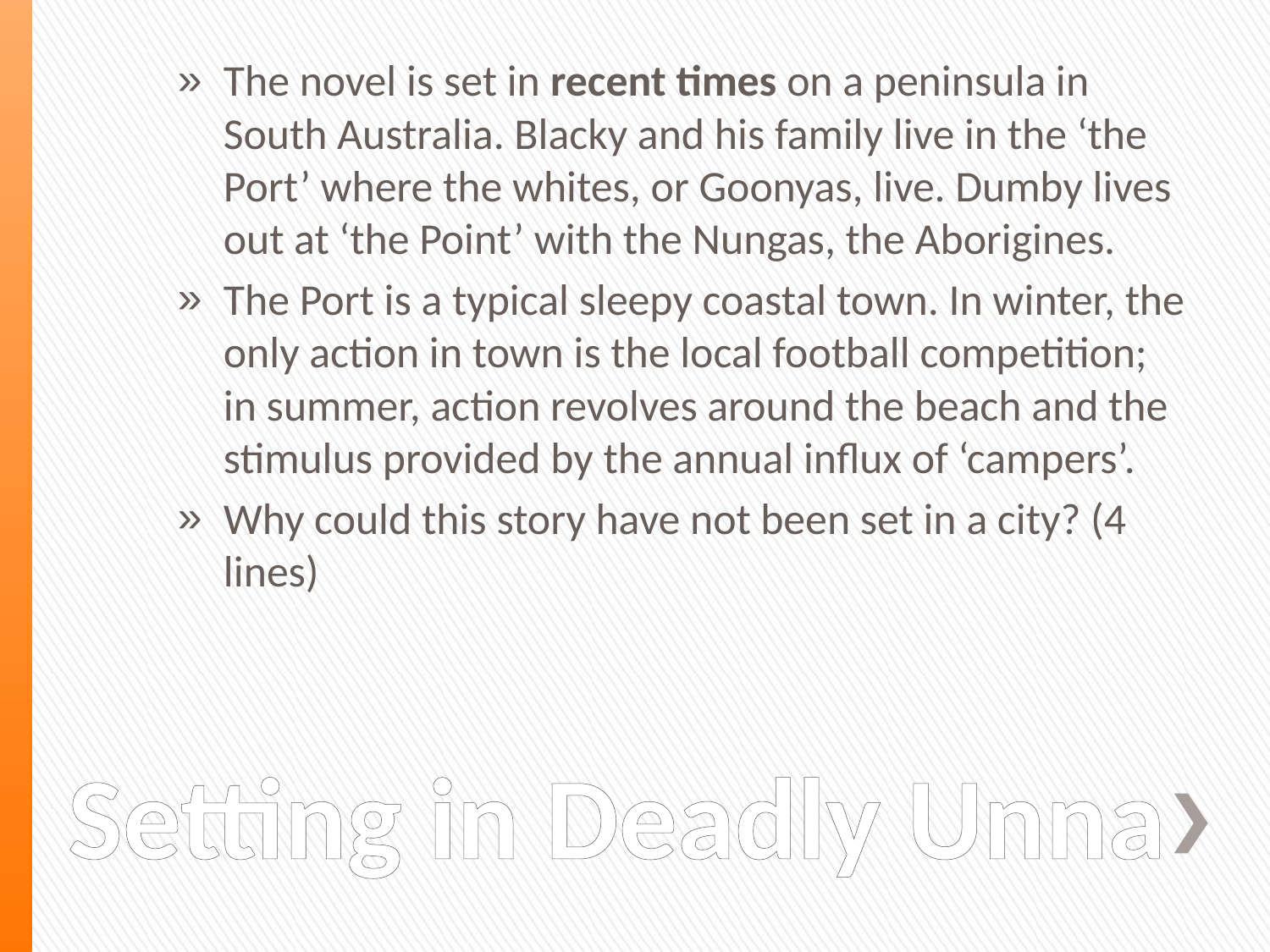

The novel is set in recent times on a peninsula in South Australia. Blacky and his family live in the ‘the Port’ where the whites, or Goonyas, live. Dumby lives out at ‘the Point’ with the Nungas, the Aborigines.
The Port is a typical sleepy coastal town. In winter, the only action in town is the local football competition; in summer, action revolves around the beach and the stimulus provided by the annual influx of ‘campers’.
Why could this story have not been set in a city? (4 lines)
# Setting in Deadly Unna